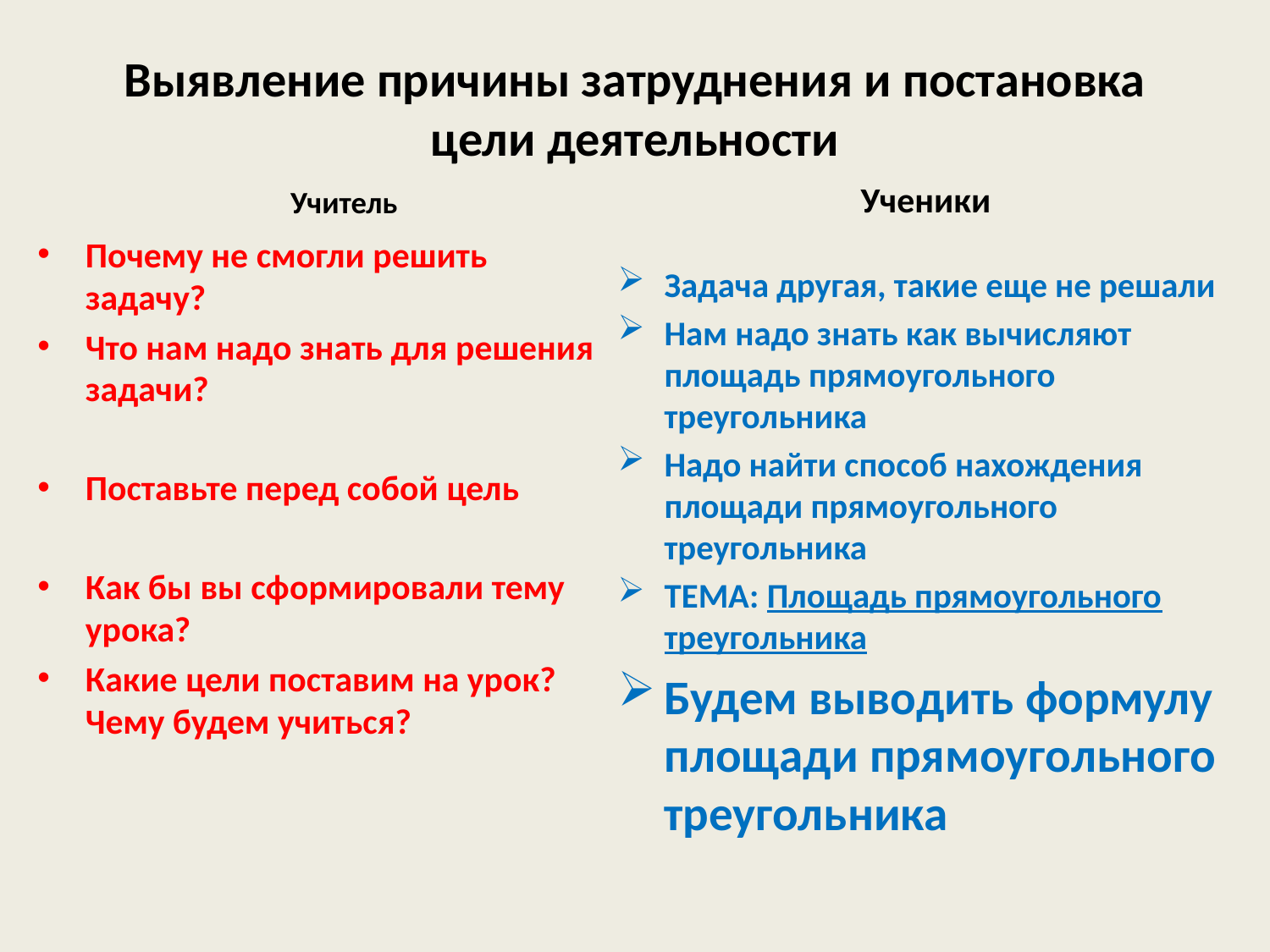

# Выявление причины затруднения и постановка цели деятельности
Учитель
Ученики
Почему не смогли решить задачу?
Что нам надо знать для решения задачи?

Поставьте перед собой цель

Как бы вы сформировали тему урока?
Какие цели поставим на урок? Чему будем учиться?
Задача другая, такие еще не решали
Нам надо знать как вычисляют площадь прямоугольного треугольника
Надо найти способ нахождения площади прямоугольного треугольника
ТЕМА: Площадь прямоугольного треугольника
Будем выводить формулу площади прямоугольного треугольника